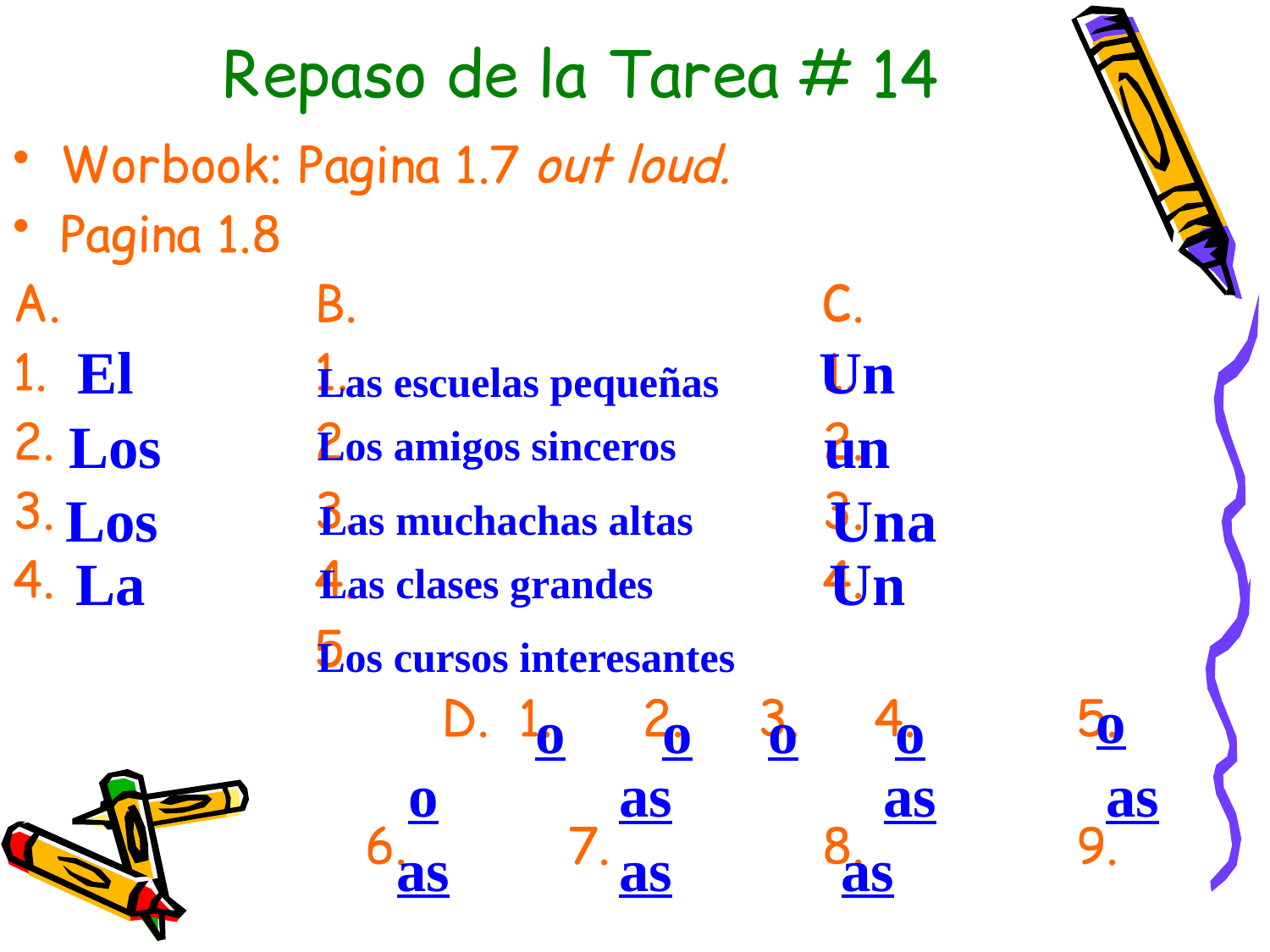

# Repaso de la Tarea # 14
Worbook: Pagina 1.7 out loud.
Pagina 1.8
A.		B.				C.
1.			1.				1.
2.			2.				2.
3.            	3.				3.
4.			4.				4.
               	5.
				D.  1.      2.     3.     4.		5.
		            6.     	7.     		8.     		9.
			   10.      	11.	     12.
El
Un
Las escuelas pequeñas
Los
un
Los amigos sinceros
Los
Una
Las muchachas altas
La
Un
Las clases grandes
Los cursos interesantes
o
o
o
o
o
o
as
as
as
as
as
as